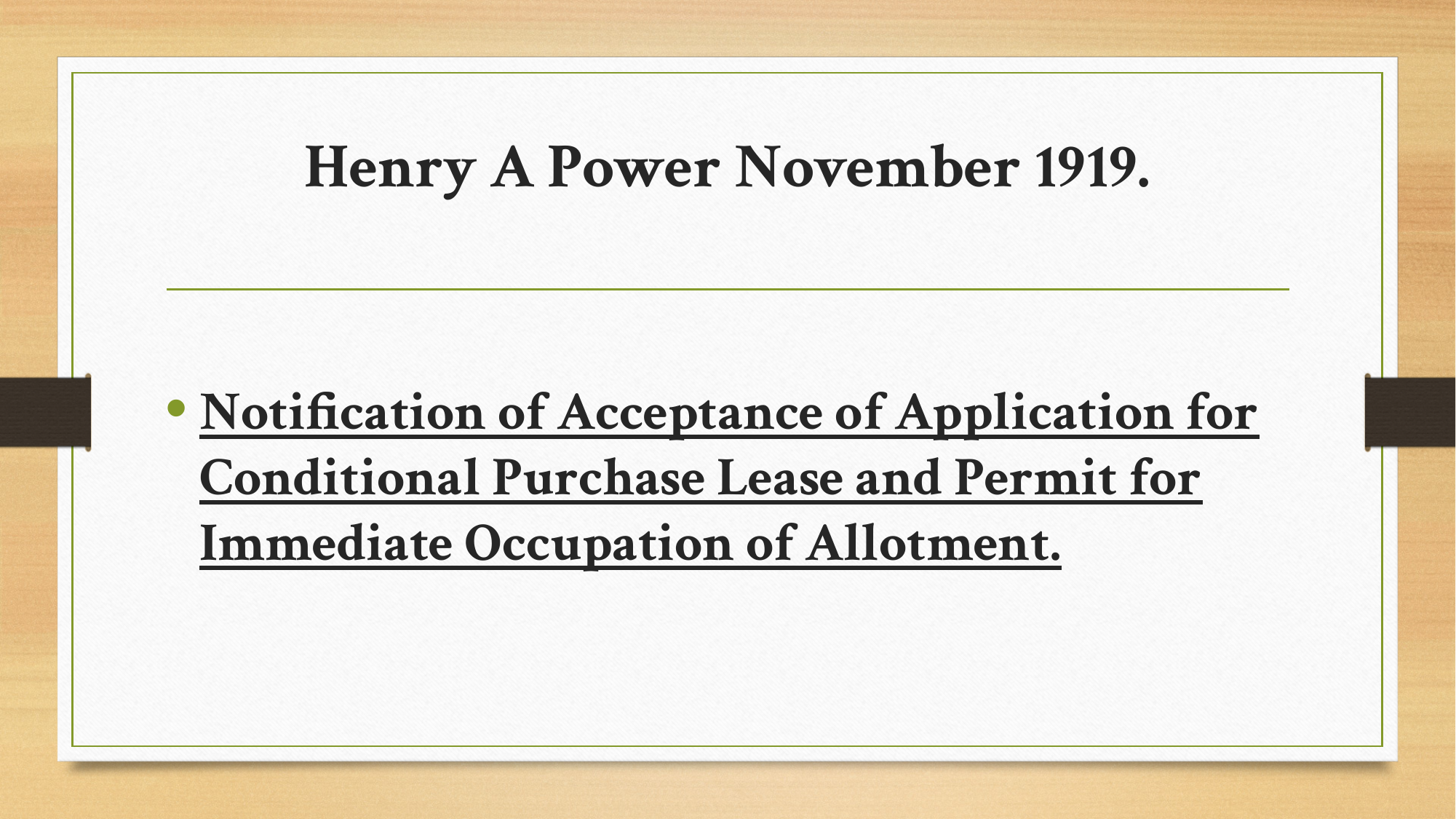

# Henry A Power November 1919.

Notification of Acceptance of Application for Conditional Purchase Lease and Permit for Immediate Occupation of Allotment.